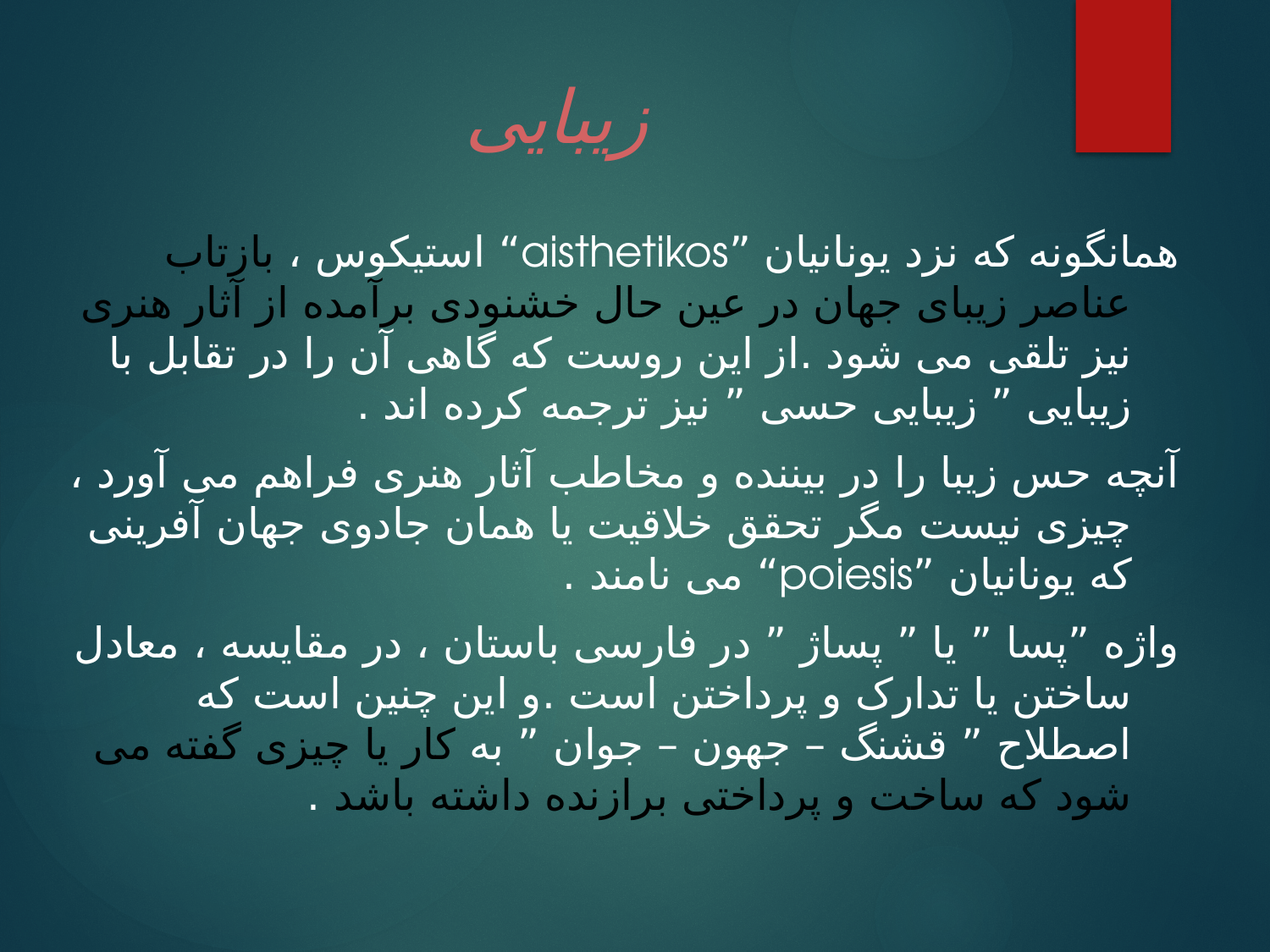

# زیبایی
همانگونه که نزد یونانیان ”aisthetikos“ استیکوس ، بازتاب عناصر زیبای جهان در عین حال خشنودی برآمده از آثار هنری نیز تلقی می شود .از این روست که گاهی آن را در تقابل با زیبایی ” زیبایی حسی ” نیز ترجمه کرده اند .
آنچه حس زیبا را در بیننده و مخاطب آثار هنری فراهم می آورد ، چیزی نیست مگر تحقق خلاقیت یا همان جادوی جهان آفرینی که یونانیان ”poiesis“ می نامند .
واژه ”پسا ” یا ” پساژ ” در فارسی باستان ، در مقایسه ، معادل ساختن یا تدارک و پرداختن است .و این چنین است که اصطلاح ” قشنگ – جهون – جوان ” به کار یا چیزی گفته می شود که ساخت و پرداختی برازنده داشته باشد .